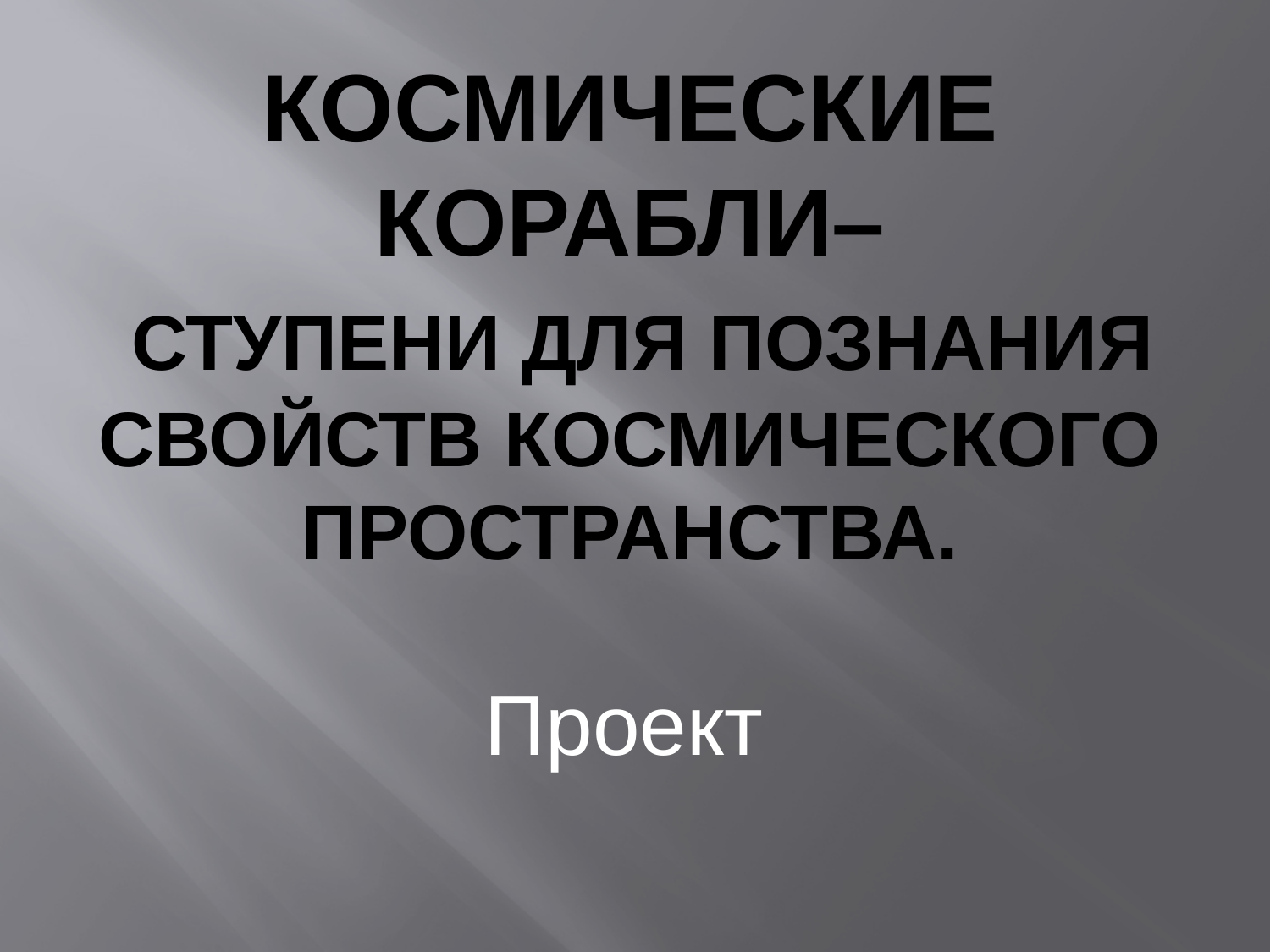

# Космические корабли– ступени для познания свойств космического пространства.
Проект